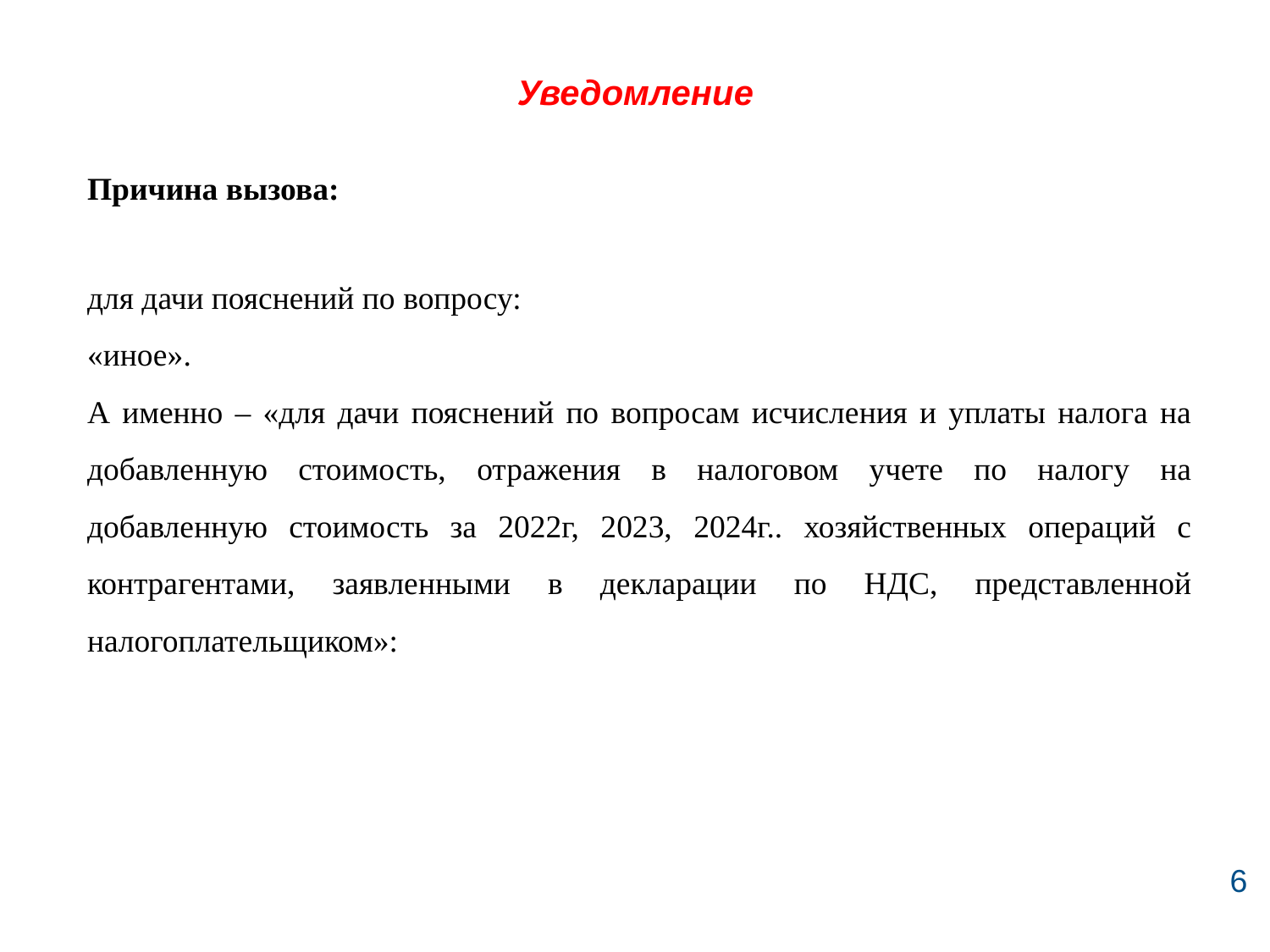

# Уведомление
Причина вызова:

для дачи пояснений по вопросу:
«иное».
А именно – «для дачи пояснений по вопросам исчисления и уплаты налога на добавленную стоимость, отражения в налоговом учете по налогу на добавленную стоимость за 2022г, 2023, 2024г.. хозяйственных операций с контрагентами, заявленными в декларации по НДС, представленной налогоплательщиком»: